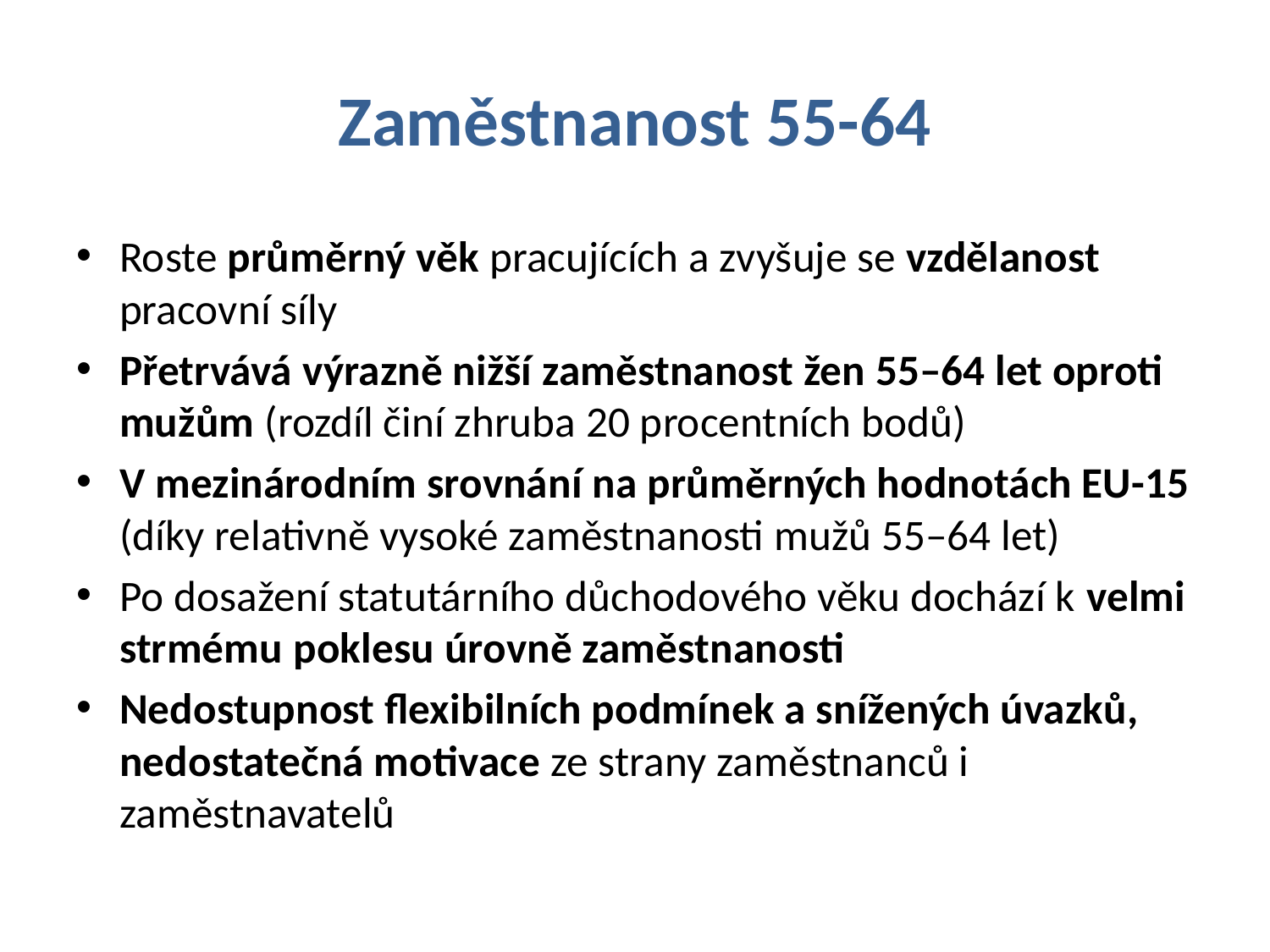

# Zaměstnanost 55-64
Roste průměrný věk pracujících a zvyšuje se vzdělanost pracovní síly
Přetrvává výrazně nižší zaměstnanost žen 55–64 let oproti mužům (rozdíl činí zhruba 20 procentních bodů)
V mezinárodním srovnání na průměrných hodnotách EU-15 (díky relativně vysoké zaměstnanosti mužů 55–64 let)
Po dosažení statutárního důchodového věku dochází k velmi strmému poklesu úrovně zaměstnanosti
Nedostupnost flexibilních podmínek a snížených úvazků, nedostatečná motivace ze strany zaměstnanců i zaměstnavatelů